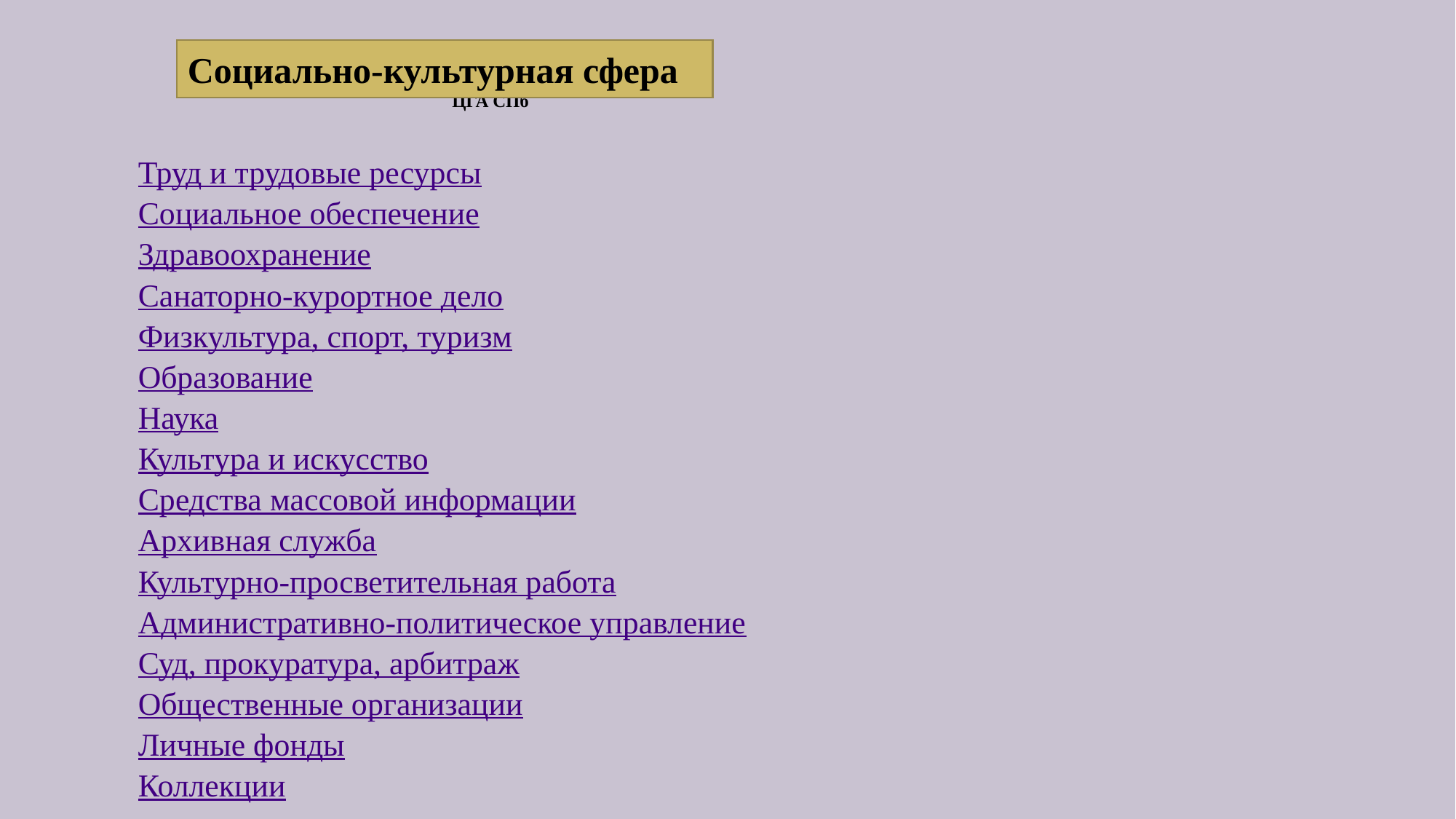

Социально-культурная сфера
# ЦГА СПб

Труд и трудовые ресурсы
Социальное обеспечение
Здравоохранение
Санаторно-курортное дело
Физкультура, спорт, туризм
Образование
Наука
Культура и искусство
Средства массовой информации
Архивная служба
Культурно-просветительная работа
Административно-политическое управление
Суд, прокуратура, арбитраж
Общественные организации
Личные фонды
Коллекции